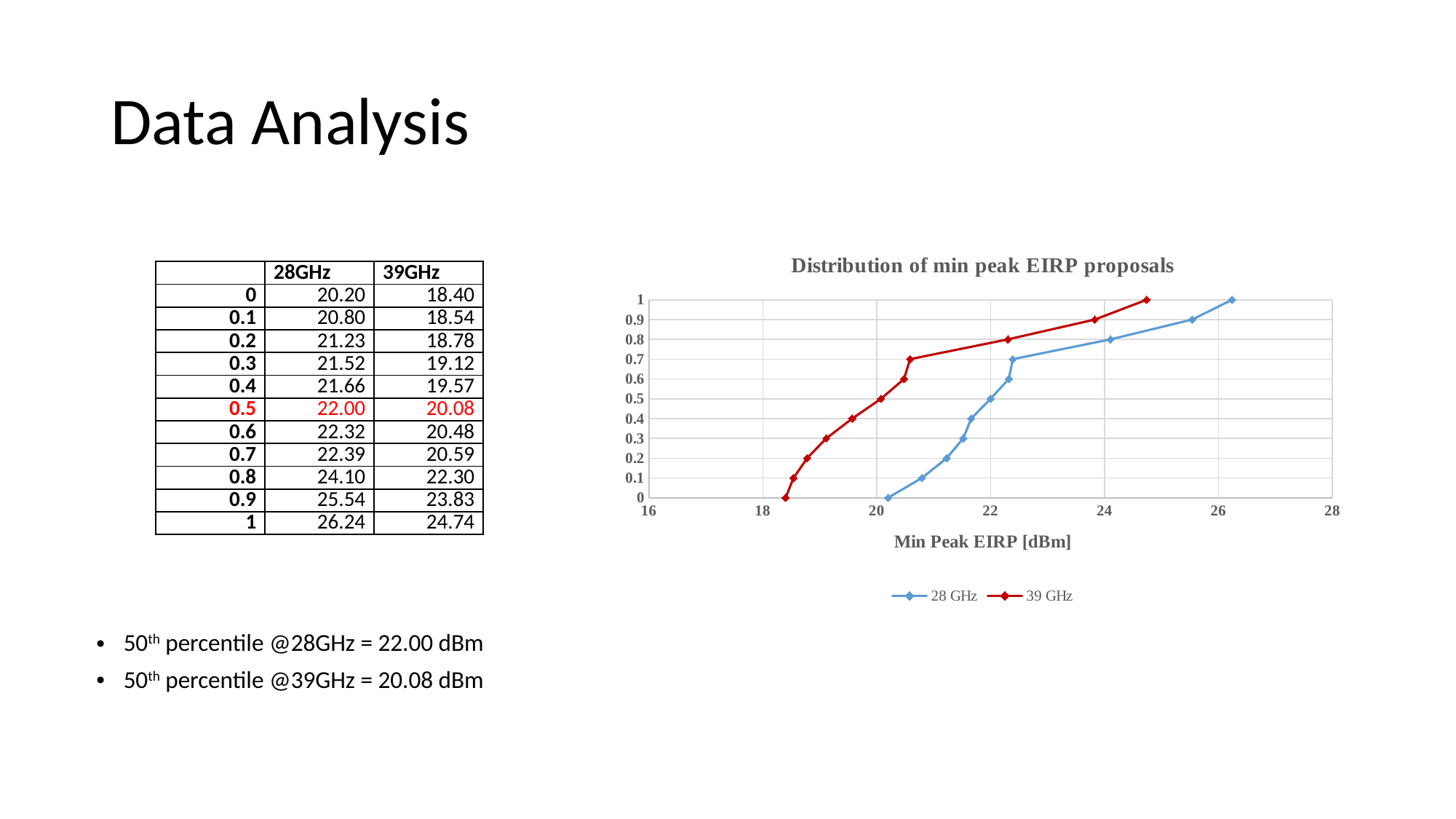

# Data Analysis

### Chart: Distribution of min peak EIRP proposals

| Category |  |  |
|---|---|---|
|  | 28GHz | 39GHz |
| --- | --- | --- |
| 0 | 20.20 | 18.40 |
| 0.1 | 20.80 | 18.54 |
| 0.2 | 21.23 | 18.78 |
| 0.3 | 21.52 | 19.12 |
| 0.4 | 21.66 | 19.57 |
| 0.5 | 22.00 | 20.08 |
| 0.6 | 22.32 | 20.48 |
| 0.7 | 22.39 | 20.59 |
| 0.8 | 24.10 | 22.30 |
| 0.9 | 25.54 | 23.83 |
| 1 | 26.24 | 24.74 |
50th percentile @28GHz = 22.00 dBm
50th percentile @39GHz = 20.08 dBm